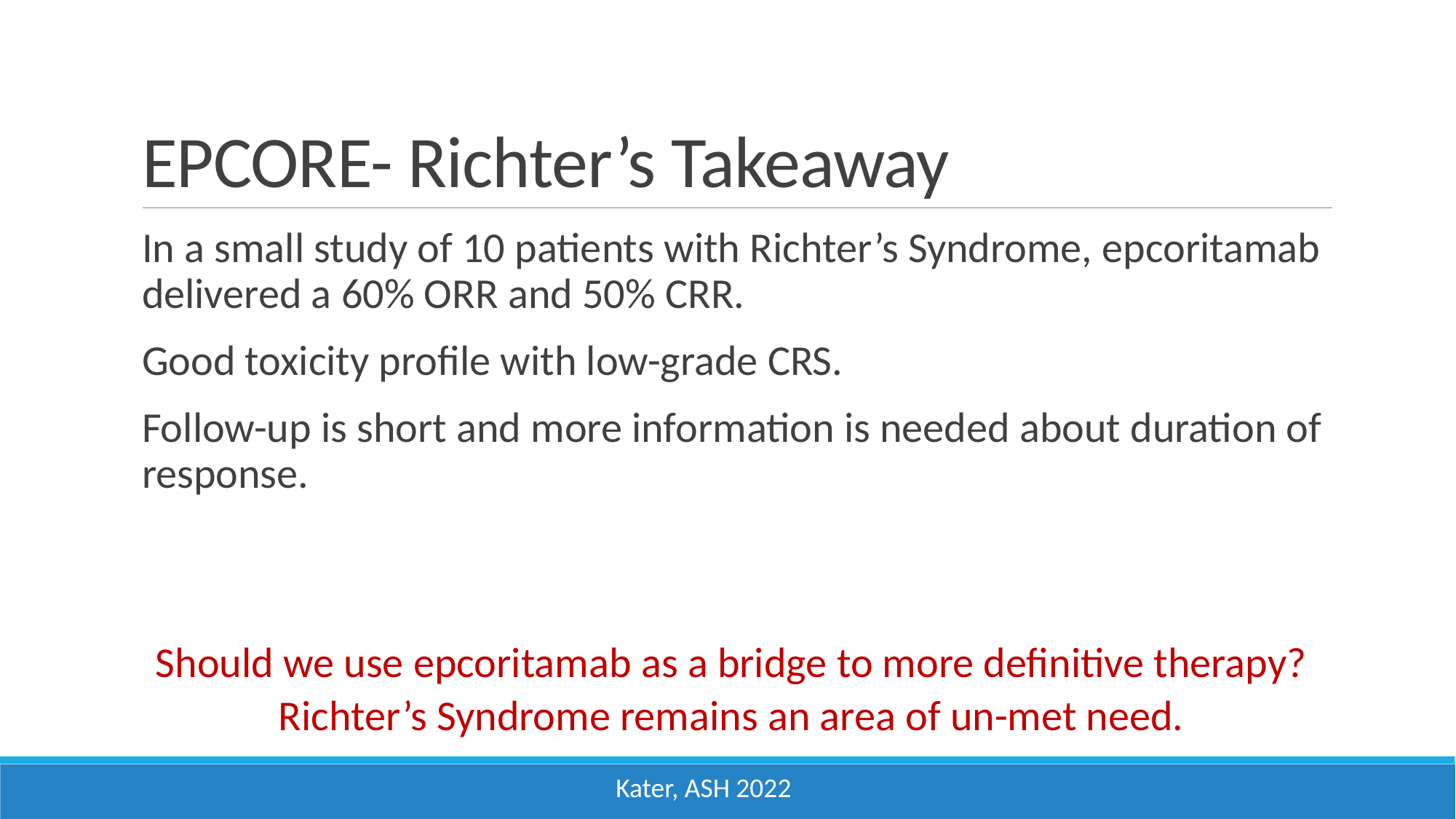

# EPCORE- Richter’s Takeaway
In a small study of 10 patients with Richter’s Syndrome, epcoritamab delivered a 60% ORR and 50% CRR.
Good toxicity profile with low-grade CRS.
Follow-up is short and more information is needed about duration of response.
Should we use epcoritamab as a bridge to more definitive therapy?
Richter’s Syndrome remains an area of un-met need.
Kater, ASH 2022